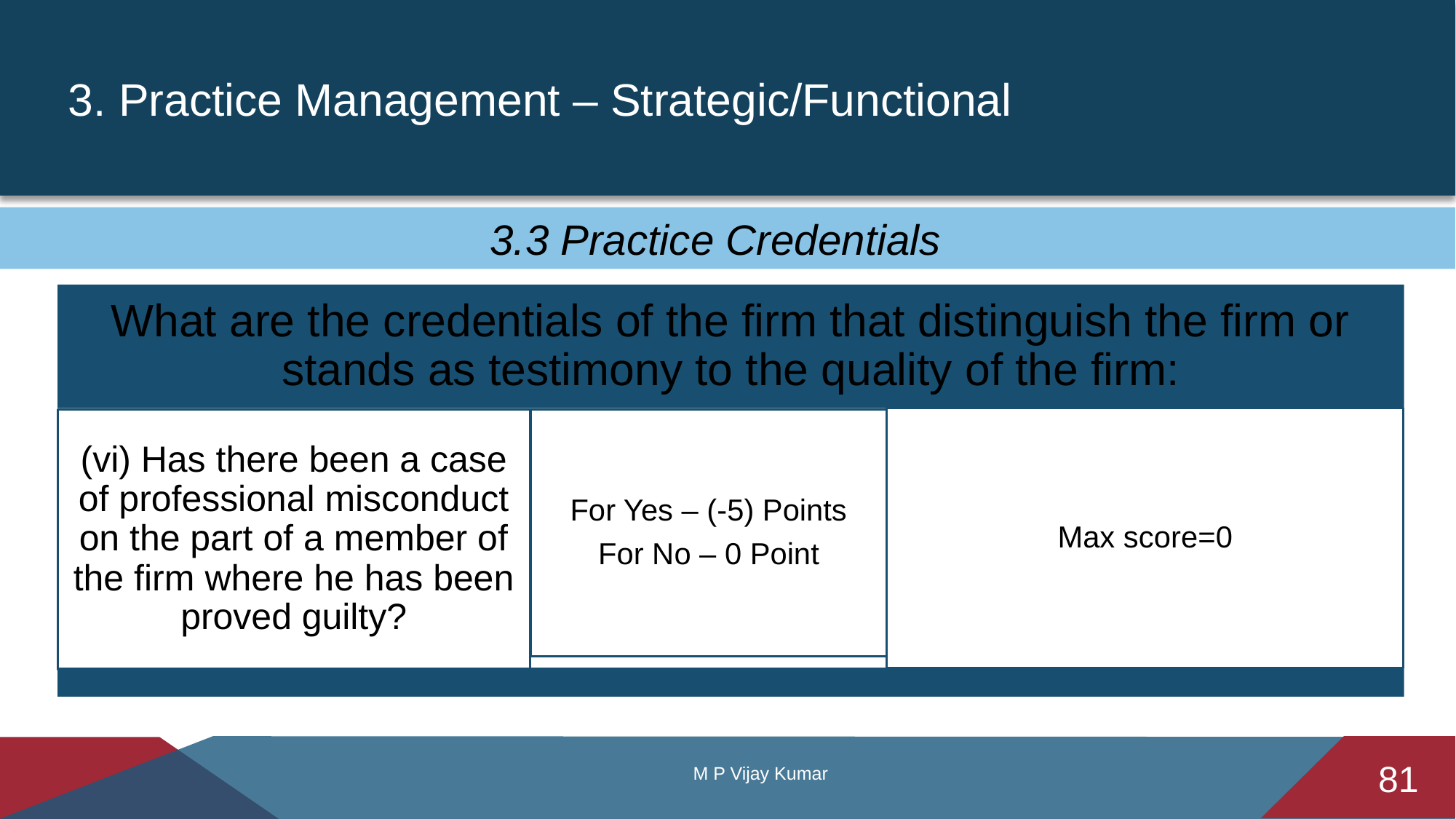

3. Practice Management – Strategic/Functional
3.3 Practice Credentials
What are the credentials of the firm that distinguish the firm or stands as testimony to the quality of the firm:
(vi) Has there been a case of professional misconduct on the part of a member of the firm where he has been proved guilty?
For Yes – (-5) Points
For No – 0 Point
Max score=0